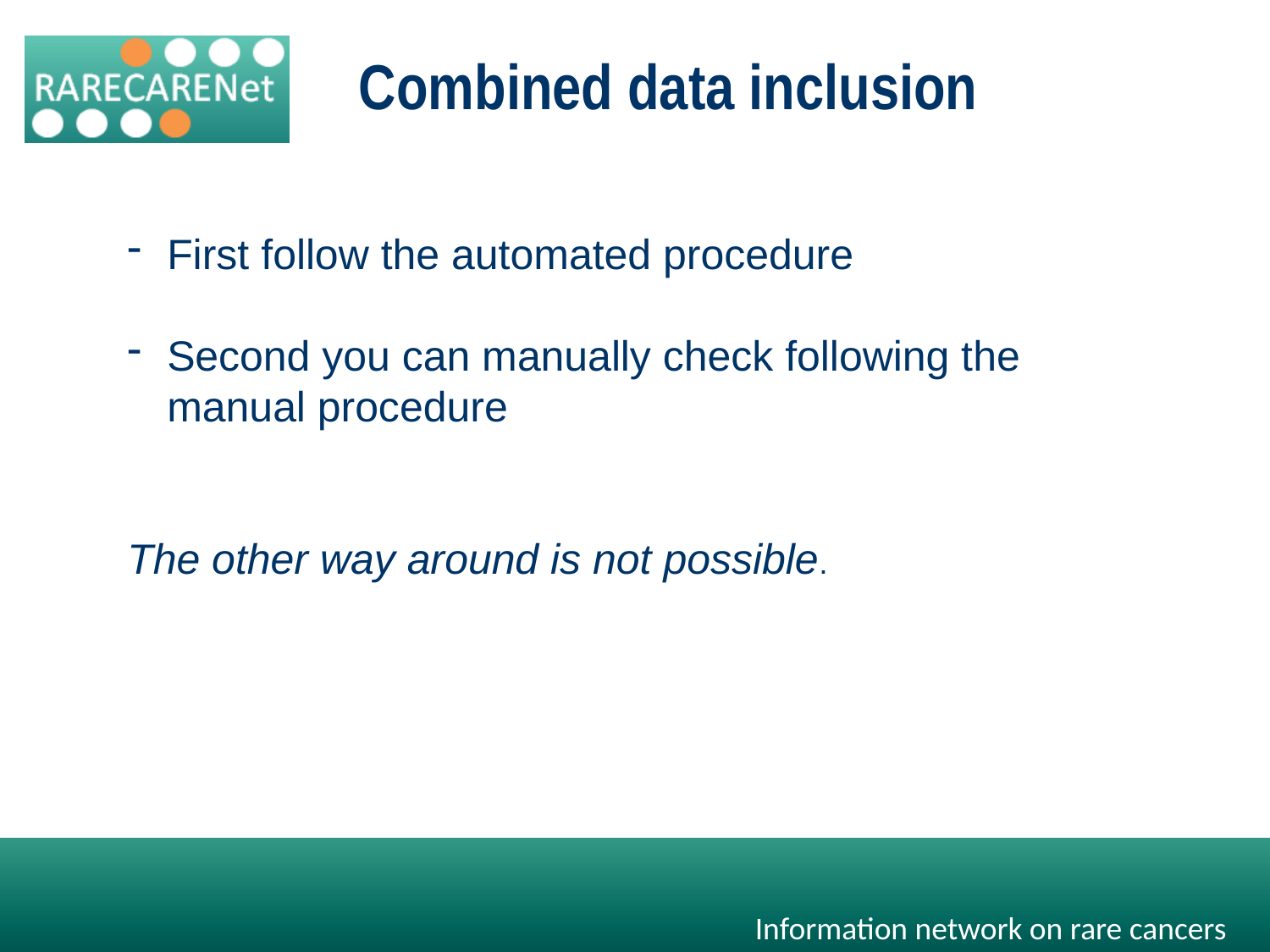

Combined data inclusion
First follow the automated procedure

Second you can manually check following the manual procedure

The other way around is not possible.